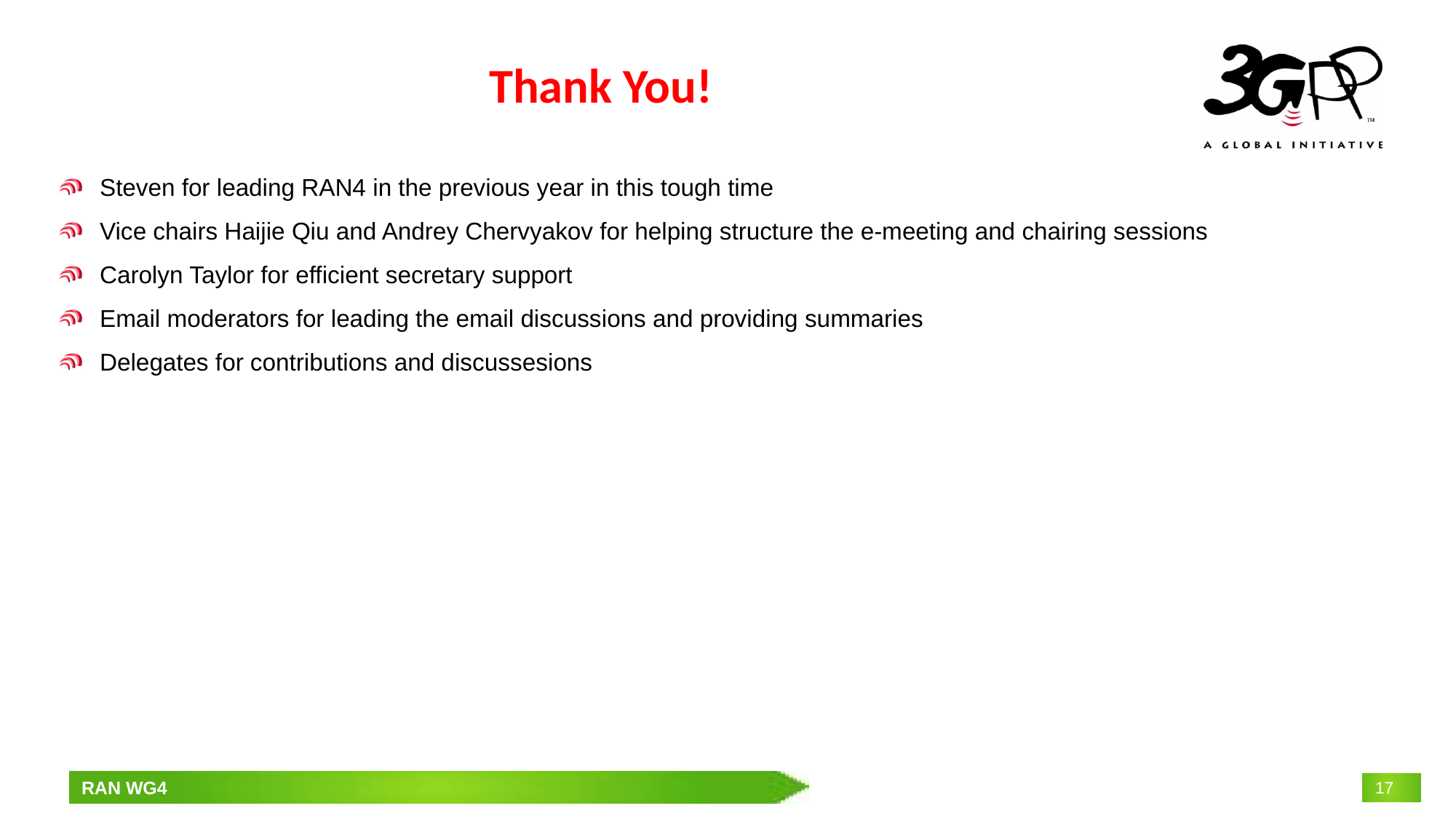

# Thank You!
Steven for leading RAN4 in the previous year in this tough time
Vice chairs Haijie Qiu and Andrey Chervyakov for helping structure the e-meeting and chairing sessions
Carolyn Taylor for efficient secretary support
Email moderators for leading the email discussions and providing summaries
Delegates for contributions and discussesions